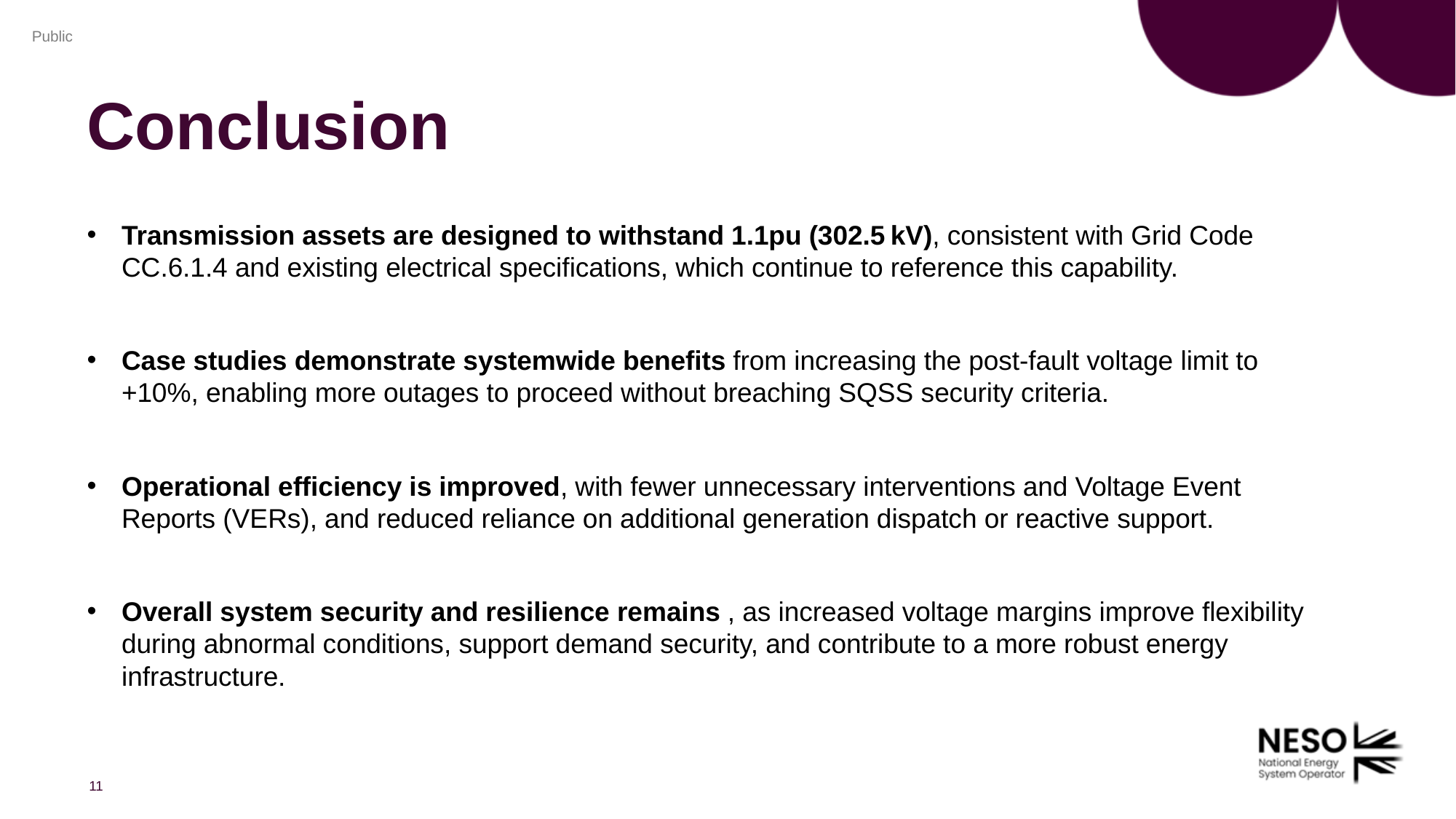

# Conclusion
Transmission assets are designed to withstand 1.1pu (302.5 kV), consistent with Grid Code CC.6.1.4 and existing electrical specifications, which continue to reference this capability.

Case studies demonstrate systemwide benefits from increasing the post‑fault voltage limit to +10%, enabling more outages to proceed without breaching SQSS security criteria.

Operational efficiency is improved, with fewer unnecessary interventions and Voltage Event Reports (VERs), and reduced reliance on additional generation dispatch or reactive support.

Overall system security and resilience remains , as increased voltage margins improve flexibility during abnormal conditions, support demand security, and contribute to a more robust energy infrastructure.